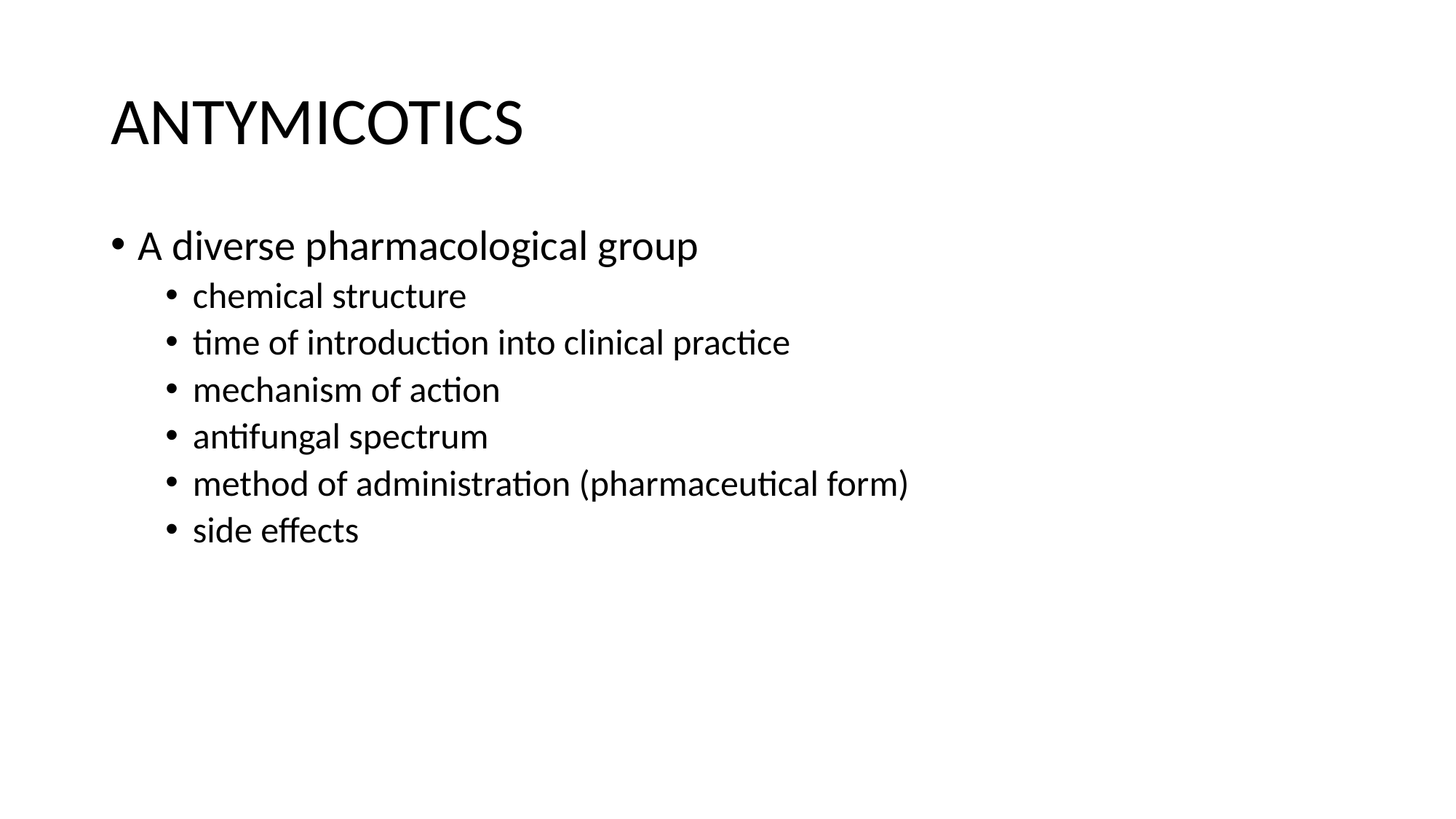

# ANTYMICOTICS
A diverse pharmacological group
chemical structure
time of introduction into clinical practice
mechanism of action
antifungal spectrum
method of administration (pharmaceutical form)
side effects